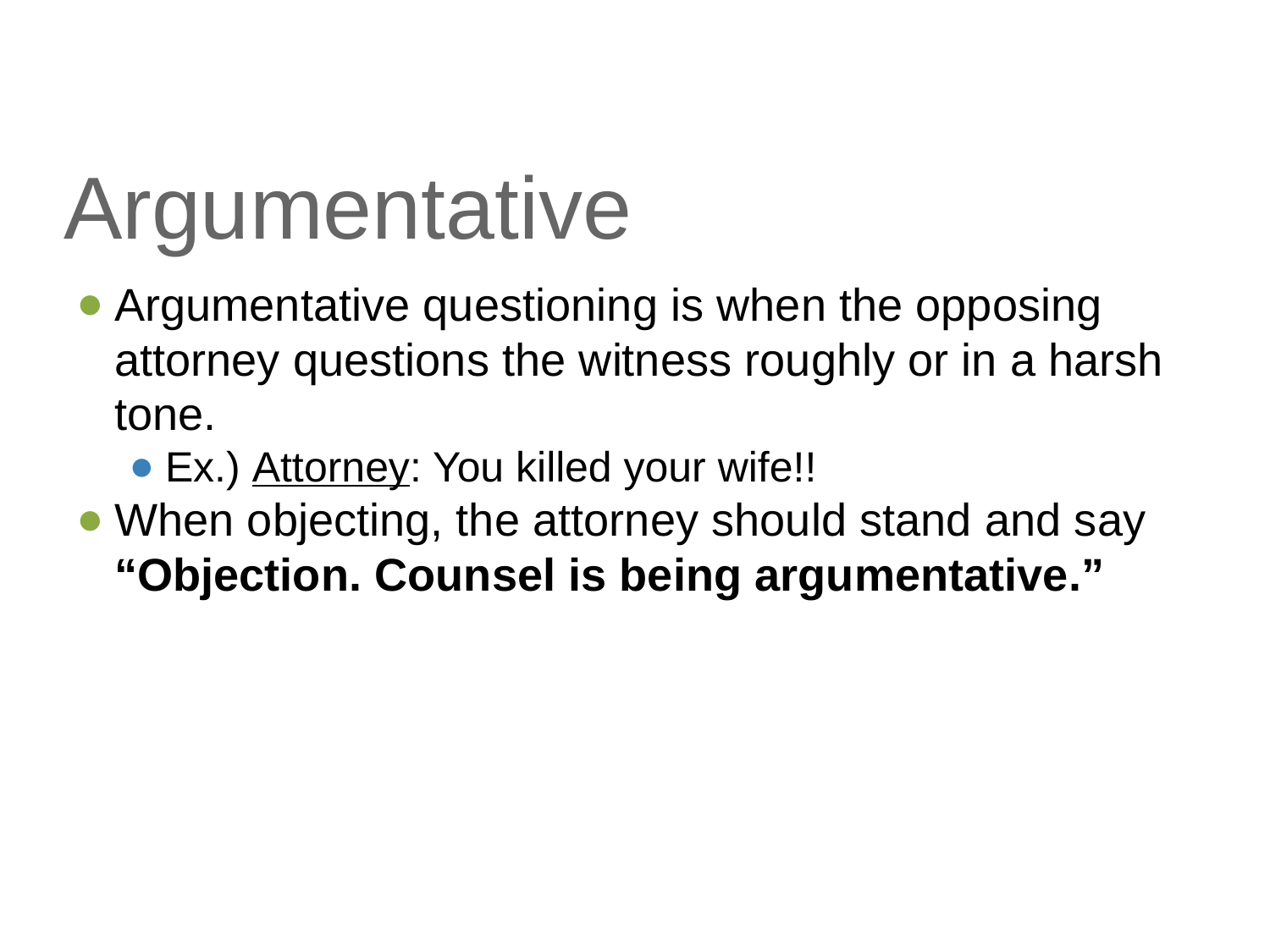

# Argumentative
Argumentative questioning is when the opposing attorney questions the witness roughly or in a harsh tone.
Ex.) Attorney: You killed your wife!!
When objecting, the attorney should stand and say “Objection. Counsel is being argumentative.”